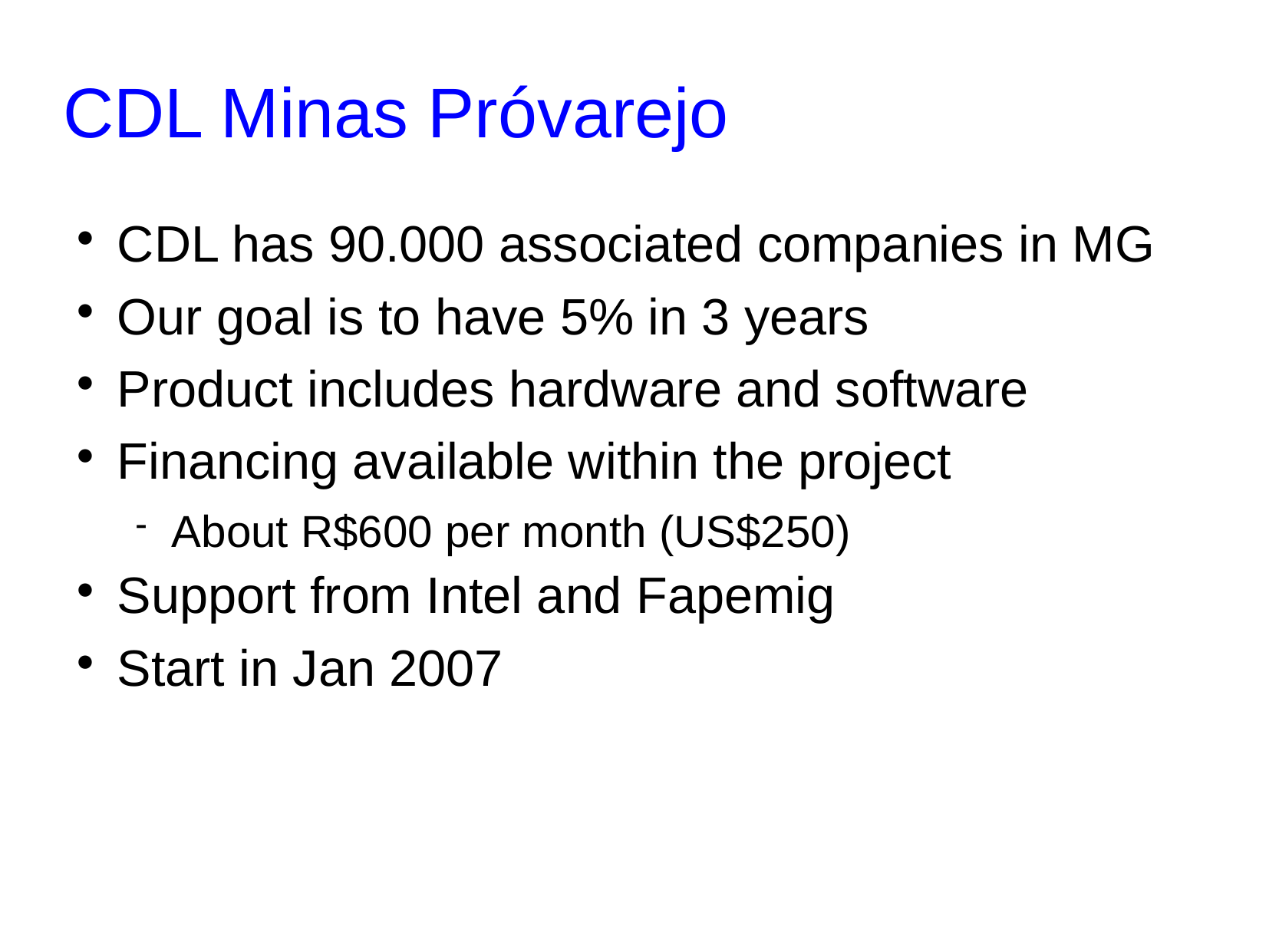

# CDL Minas Próvarejo
CDL has 90.000 associated companies in MG
Our goal is to have 5% in 3 years
Product includes hardware and software
Financing available within the project
About R$600 per month (US$250)
Support from Intel and Fapemig
Start in Jan 2007